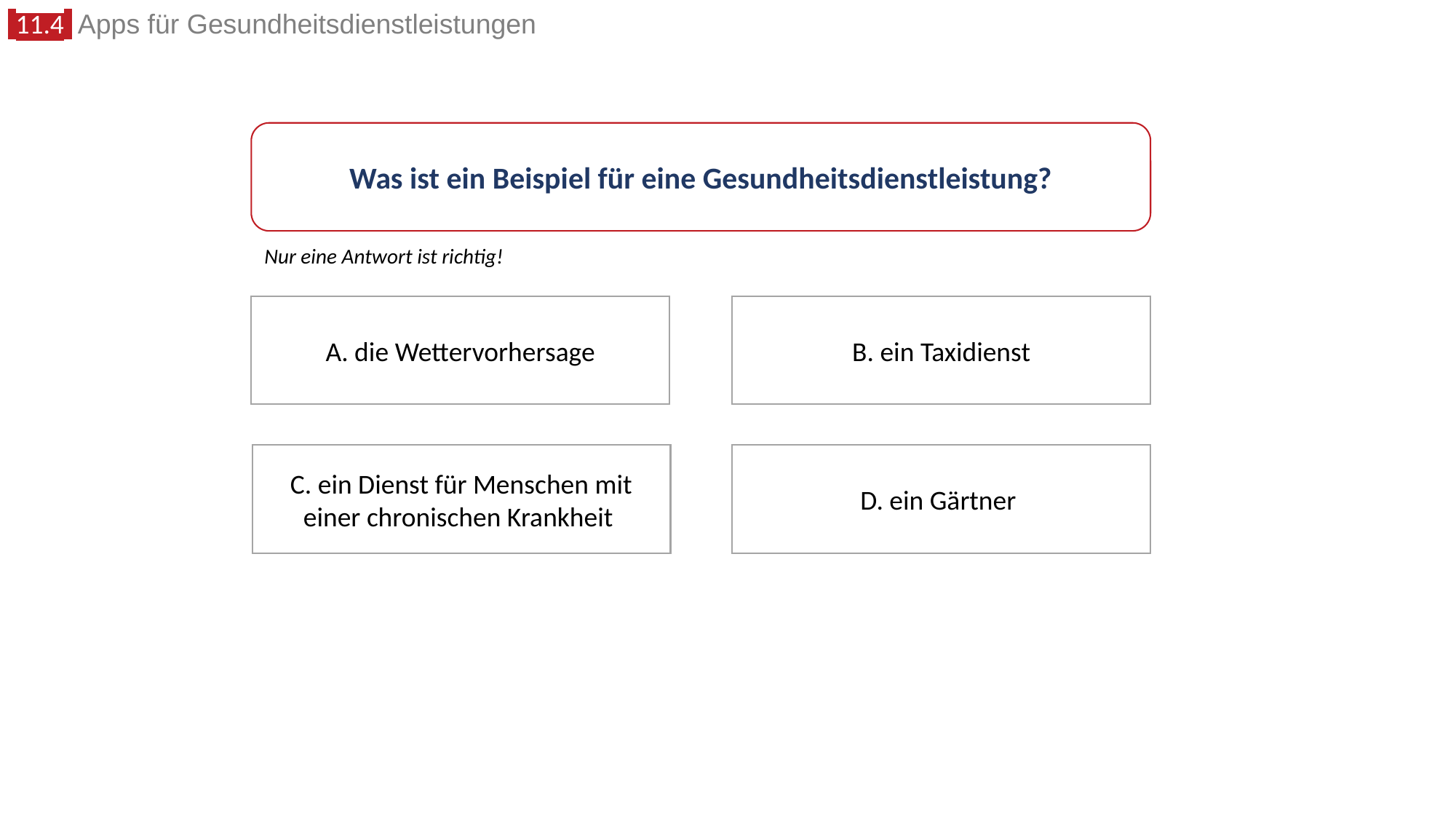

Was ist ein Beispiel für eine Gesundheitsdienstleistung?
Nur eine Antwort ist richtig!
B. ein Taxidienst
A. die Wettervorhersage
C. ein Dienst für Menschen mit einer chronischen Krankheit
D. ein Gärtner